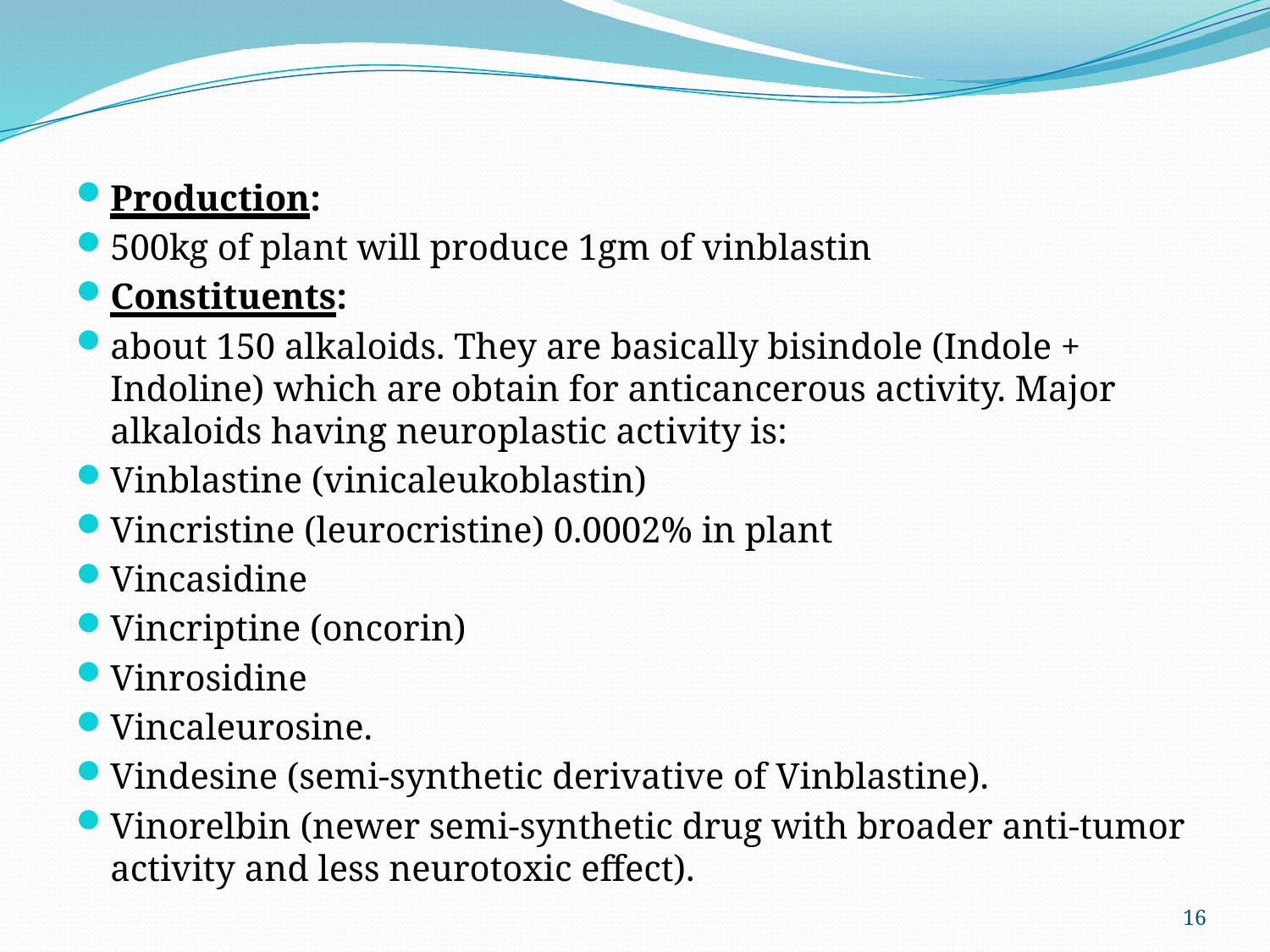

#
Production:
500kg of plant will produce 1gm of vinblastin
Constituents:
about 150 alkaloids. They are basically bisindole (Indole + Indoline) which are obtain for anticancerous activity. Major alkaloids having neuroplastic activity is:
Vinblastine (vinicaleukoblastin)
Vincristine (leurocristine) 0.0002% in plant
Vincasidine
Vincriptine (oncorin)
Vinrosidine
Vincaleurosine.
Vindesine (semi-synthetic derivative of Vinblastine).
Vinorelbin (newer semi-synthetic drug with broader anti-tumor activity and less neurotoxic effect).

16